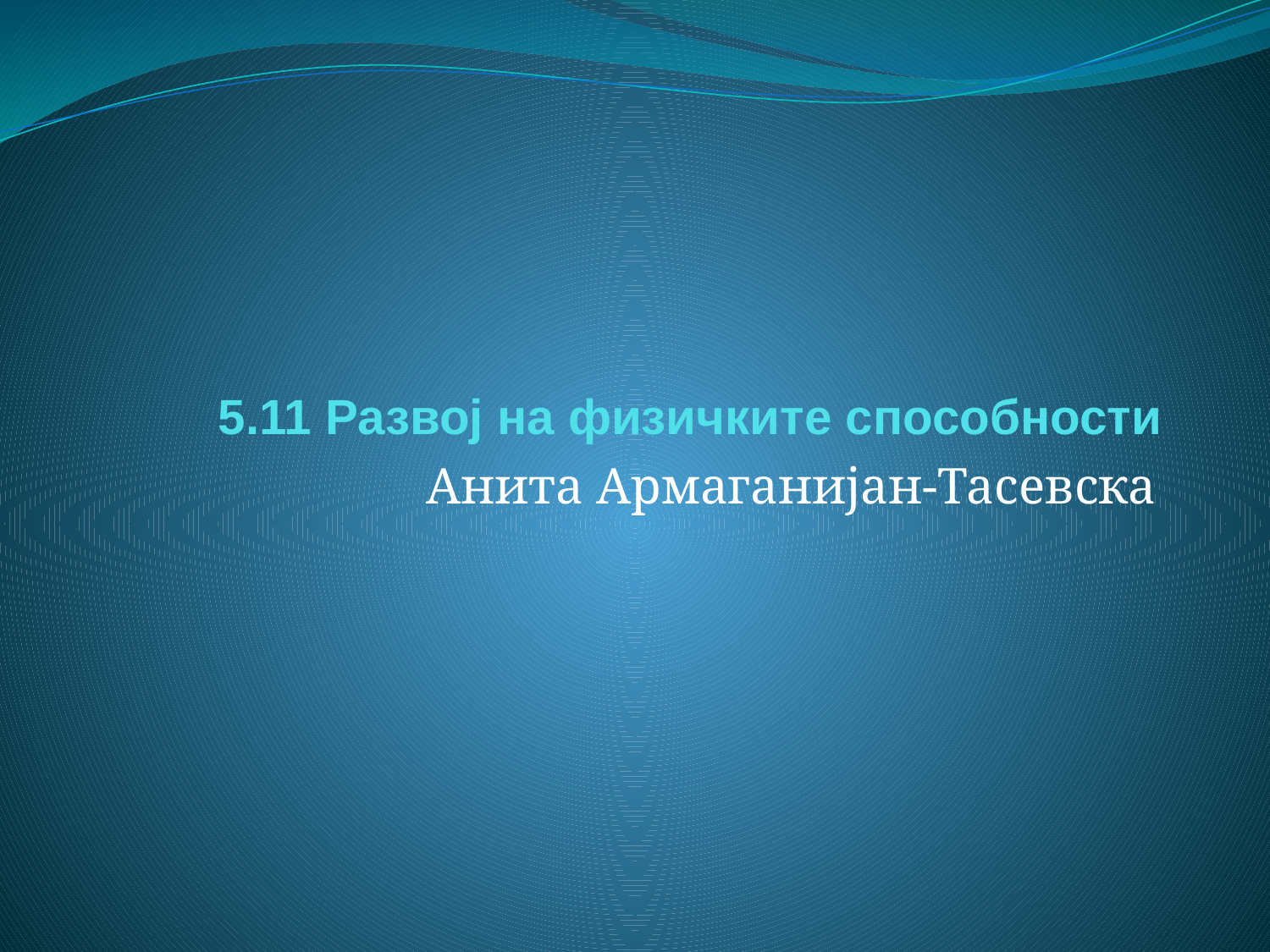

# 5.11 Развој на физичките способности
Анита Армаганијан-Тасевска